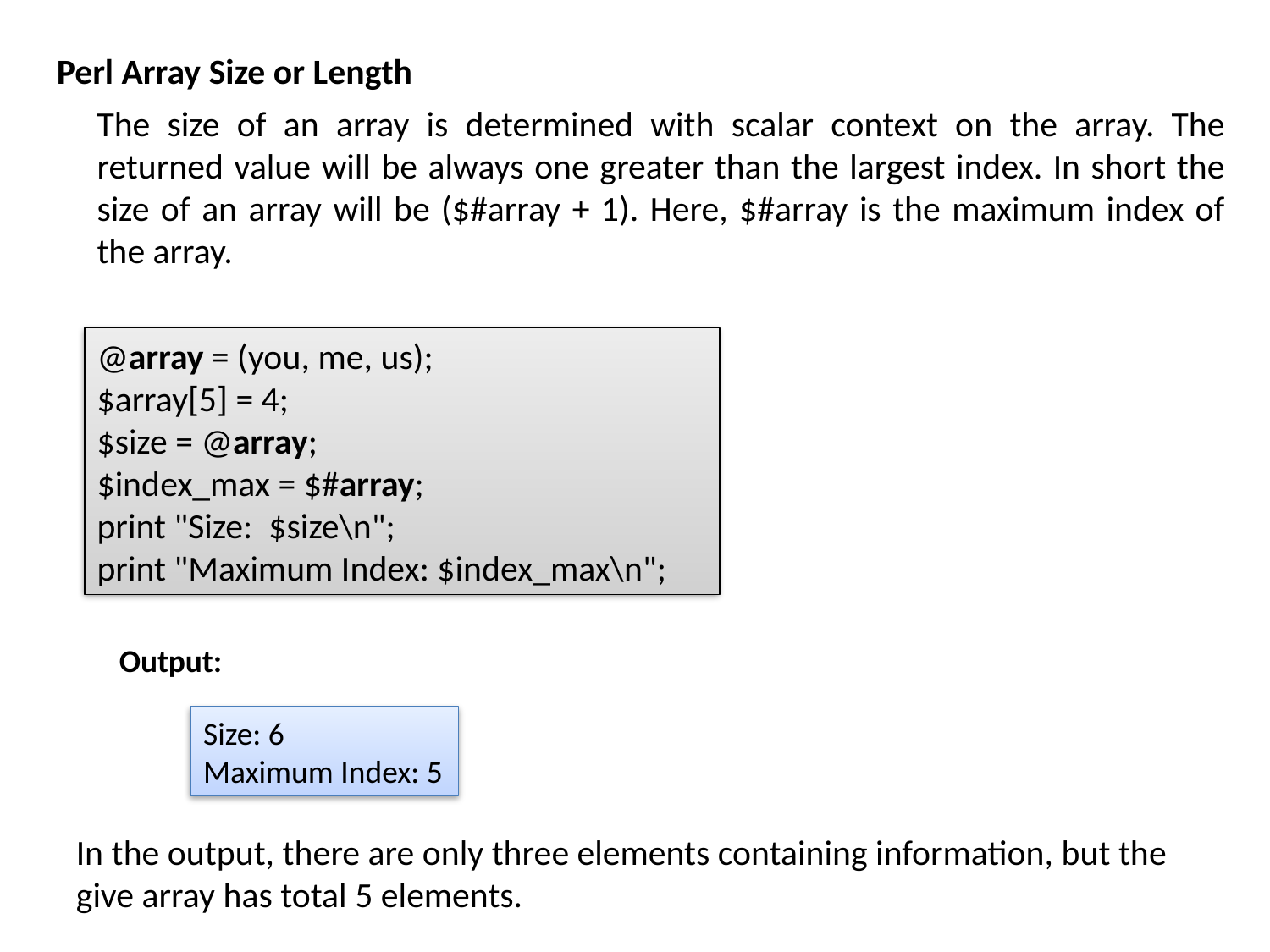

Perl Array Size or Length
The size of an array is determined with scalar context on the array. The returned value will be always one greater than the largest index. In short the size of an array will be ($#array + 1). Here, $#array is the maximum index of the array.
@array = (you, me, us);
$array[5] = 4;
$size = @array;
$index_max = $#array;
print "Size:  $size\n";
print "Maximum Index: $index_max\n";
Output:
Size: 6
Maximum Index: 5
In the output, there are only three elements containing information, but the give array has total 5 elements.